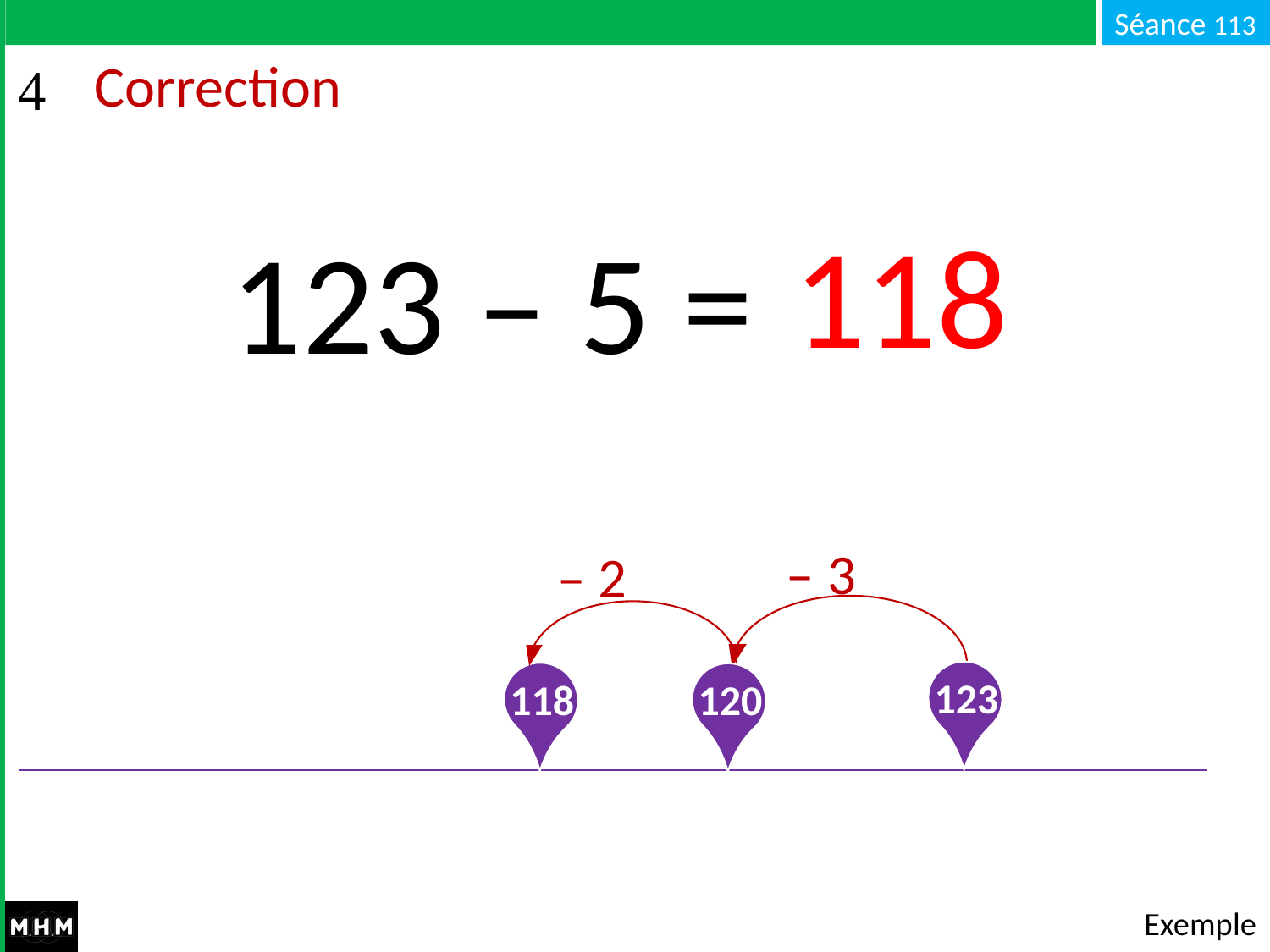

# Correction
118
123 – 5 = …
– 3
– 2

123
118
120
100
Exemple